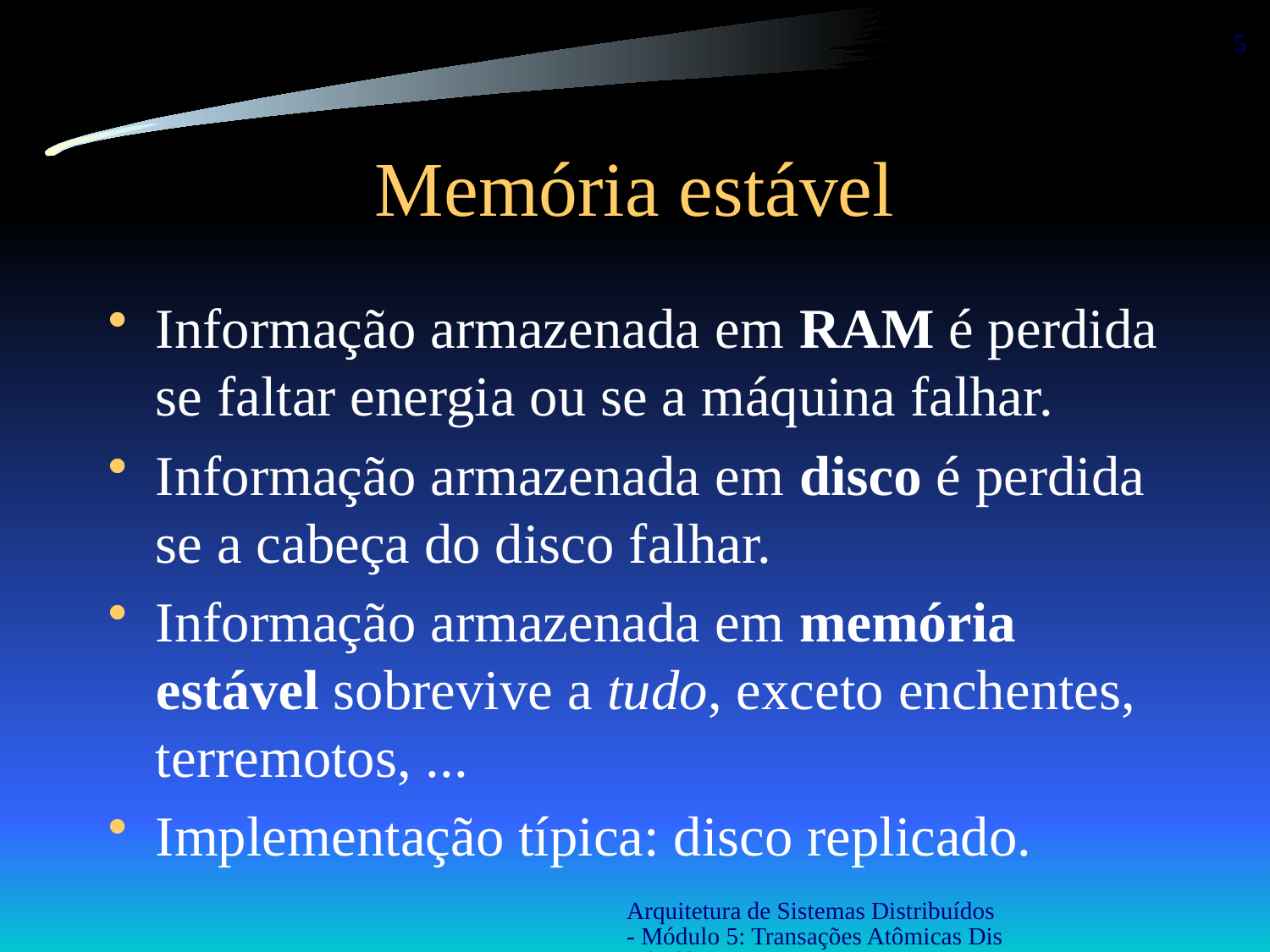

5
# Memória estável
Informação armazenada em RAM é perdida se faltar energia ou se a máquina falhar.
Informação armazenada em disco é perdida se a cabeça do disco falhar.
Informação armazenada em memória estável sobrevive a tudo, exceto enchentes, terremotos, ...
Implementação típica: disco replicado.
Arquitetura de Sistemas Distribuídos - Módulo 5: Transações Atômicas Distribuídas